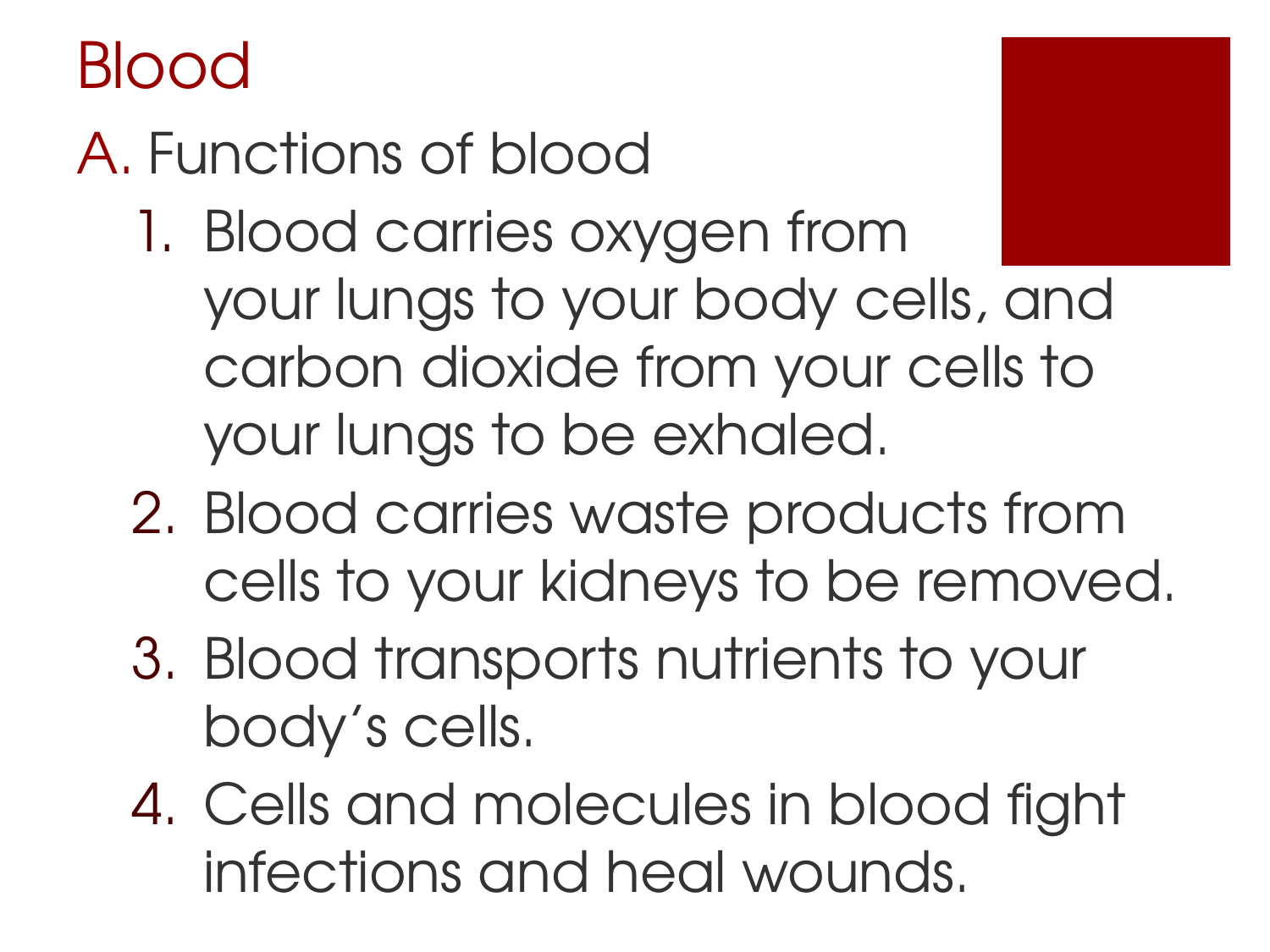

# Blood
Functions of blood
Blood carries oxygen from            your lungs to your body cells, and carbon dioxide from your cells to your lungs to be exhaled.
Blood carries waste products from cells to your kidneys to be removed.
Blood transports nutrients to your body’s cells.
Cells and molecules in blood fight infections and heal wounds.